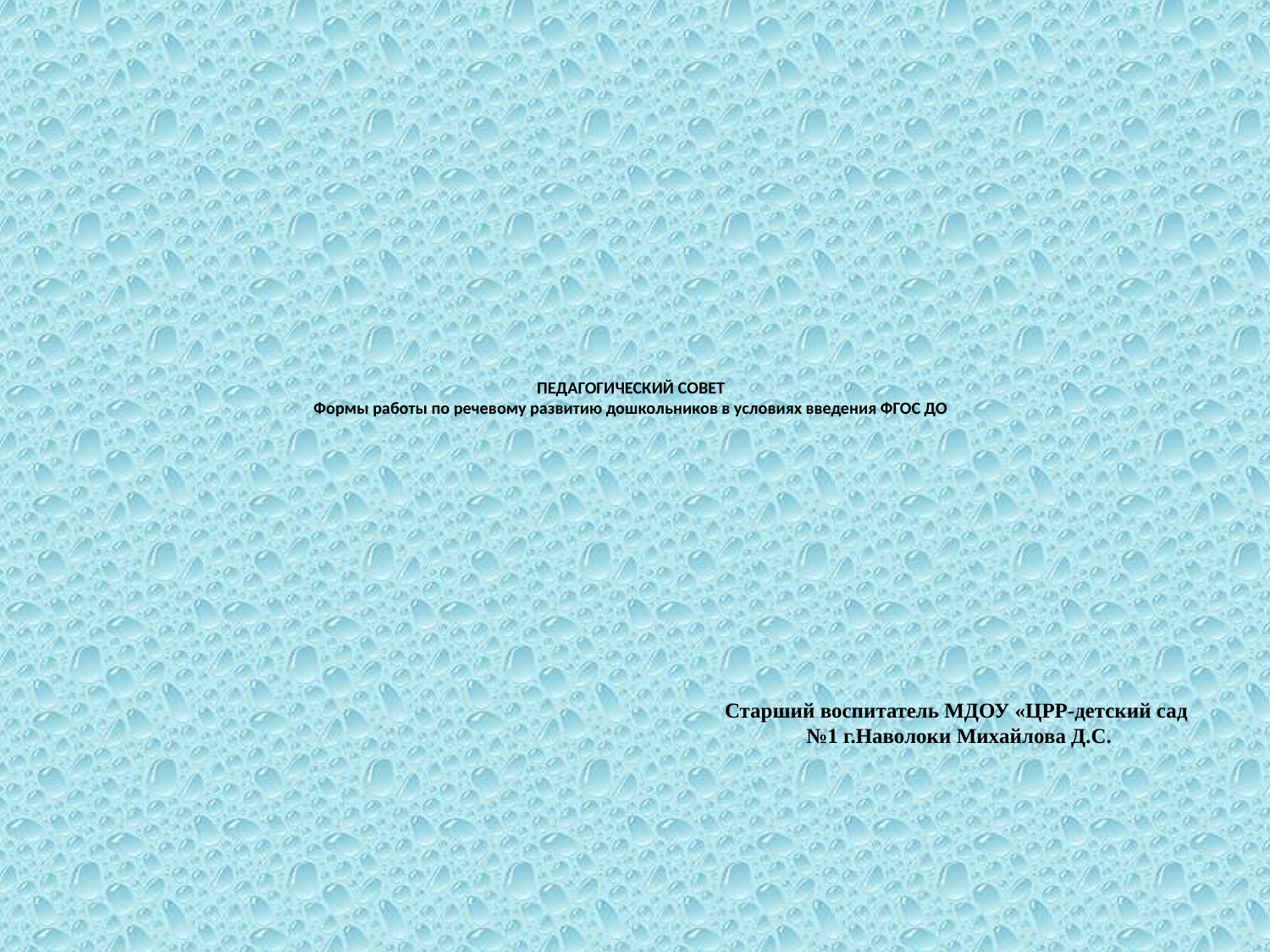

# ПЕДАГОГИЧЕСКИЙ СОВЕТ Формы работы по речевому развитию дошкольников в условиях введения ФГОС ДО
Старший воспитатель МДОУ «ЦРР-детский сад
 №1 г.Наволоки Михайлова Д.С.